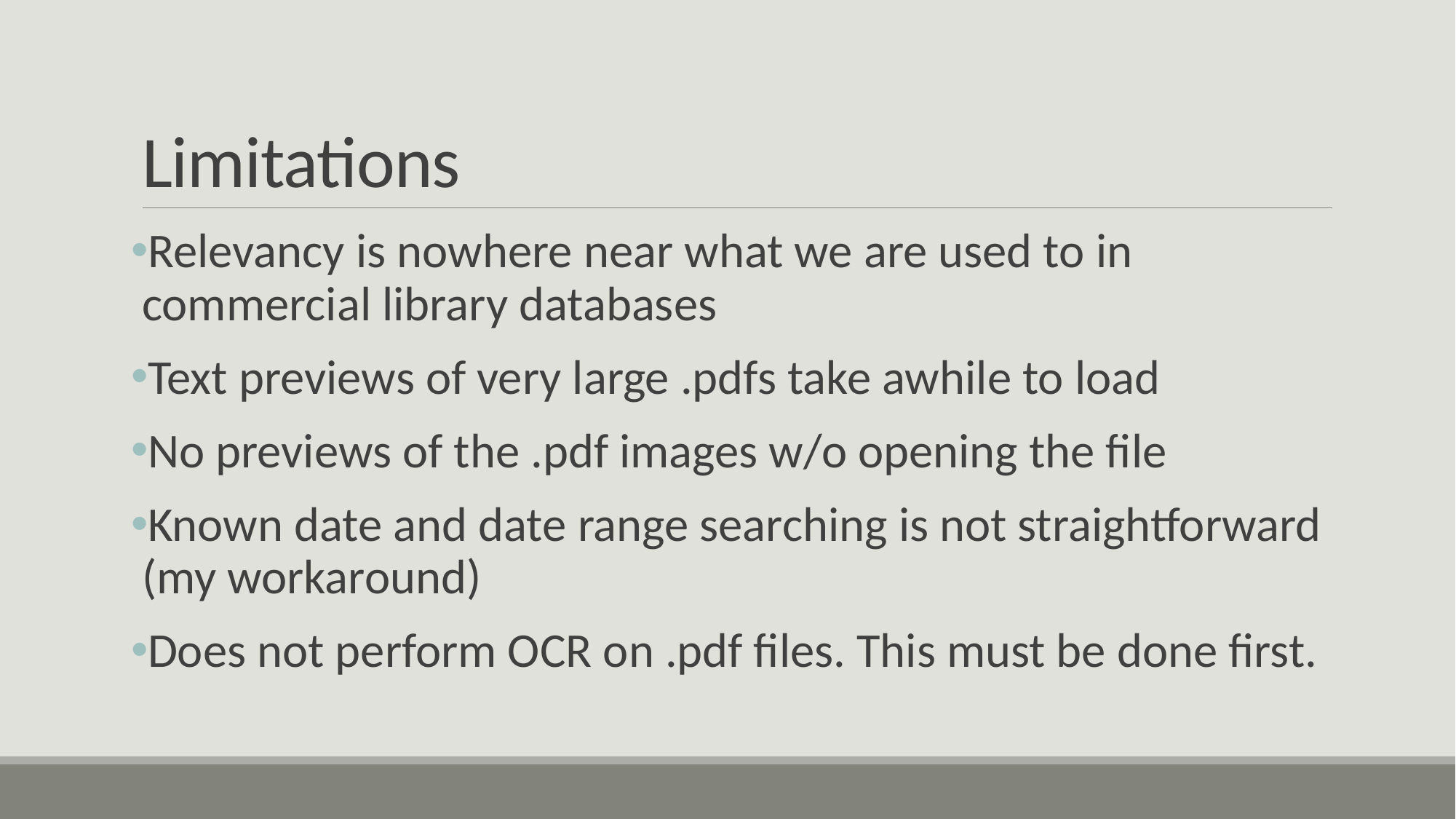

# Limitations
Relevancy is nowhere near what we are used to in commercial library databases
Text previews of very large .pdfs take awhile to load
No previews of the .pdf images w/o opening the file
Known date and date range searching is not straightforward (my workaround)
Does not perform OCR on .pdf files. This must be done first.